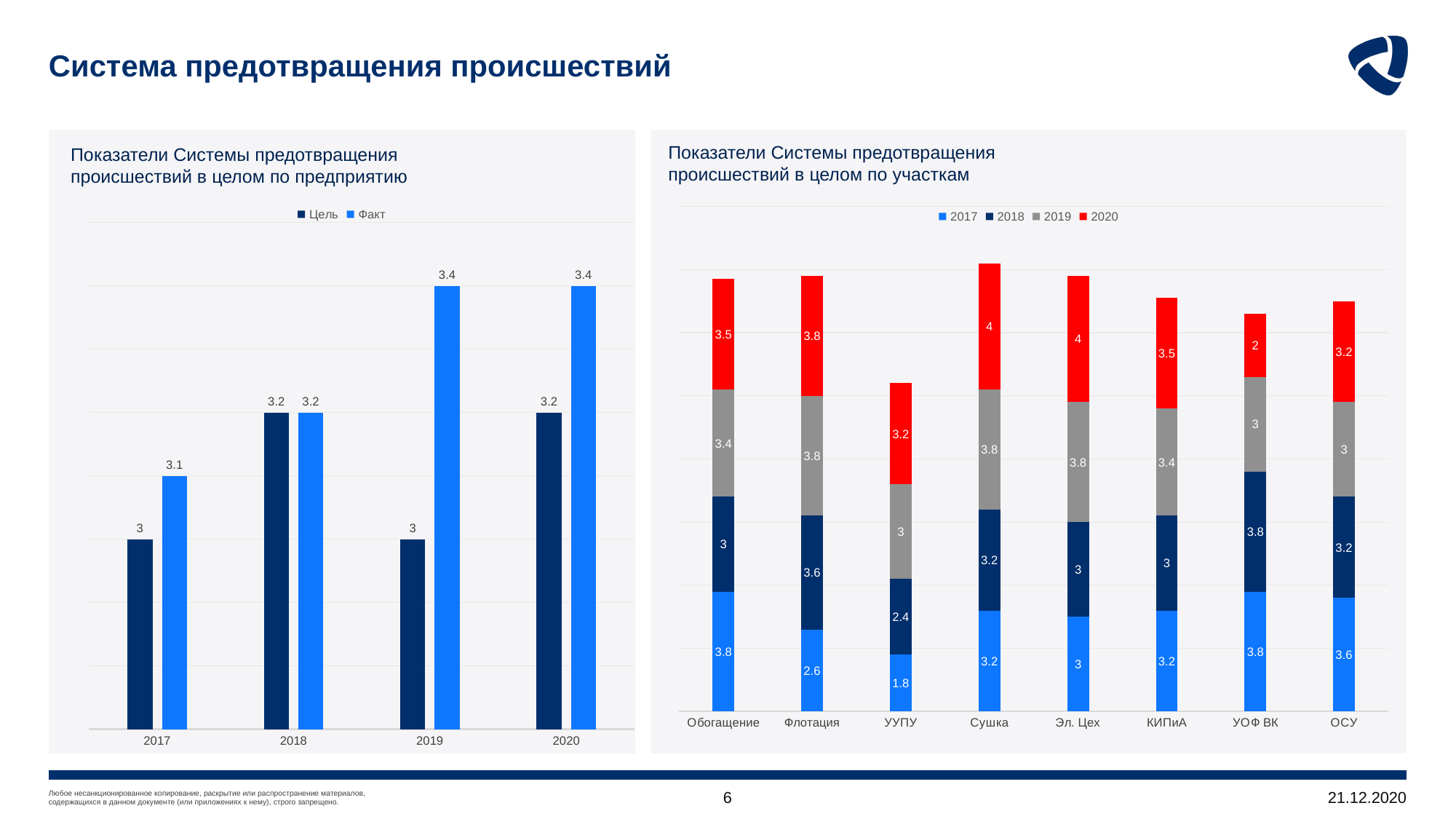

# Система предотвращения происшествий

Показатели Системы предотвращения происшествий в целом по участкам
Показатели Системы предотвращения происшествий в целом по предприятию

### Chart

| Category | Цель | Факт |
|---|---|---|
| 2017 | 3.0 | 3.1 |
| 2018 | 3.2 | 3.2 |
| 2019 | 3.0 | 3.4 |
| 2020 | 3.2 | 3.4 |

### Chart

| Category | 2017 | 2018 | 2019 | 2020 |
|---|---|---|---|---|
| Обогащение | 3.8 | 3.0 | 3.4 | 3.5 |
| Флотация | 2.6 | 3.6 | 3.8 | 3.8 |
| УУПУ | 1.8 | 2.4 | 3.0 | 3.2 |
| Сушка | 3.2 | 3.2 | 3.8 | 4.0 |
| Эл. Цех | 3.0 | 3.0 | 3.8 | 4.0 |
| КИПиА | 3.2 | 3.0 | 3.4 | 3.5 |
| УОФ ВК | 3.8 | 3.8 | 3.0 | 2.0 |
| ОСУ | 3.6 | 3.2 | 3.0 | 3.2 |
6
21.12.2020